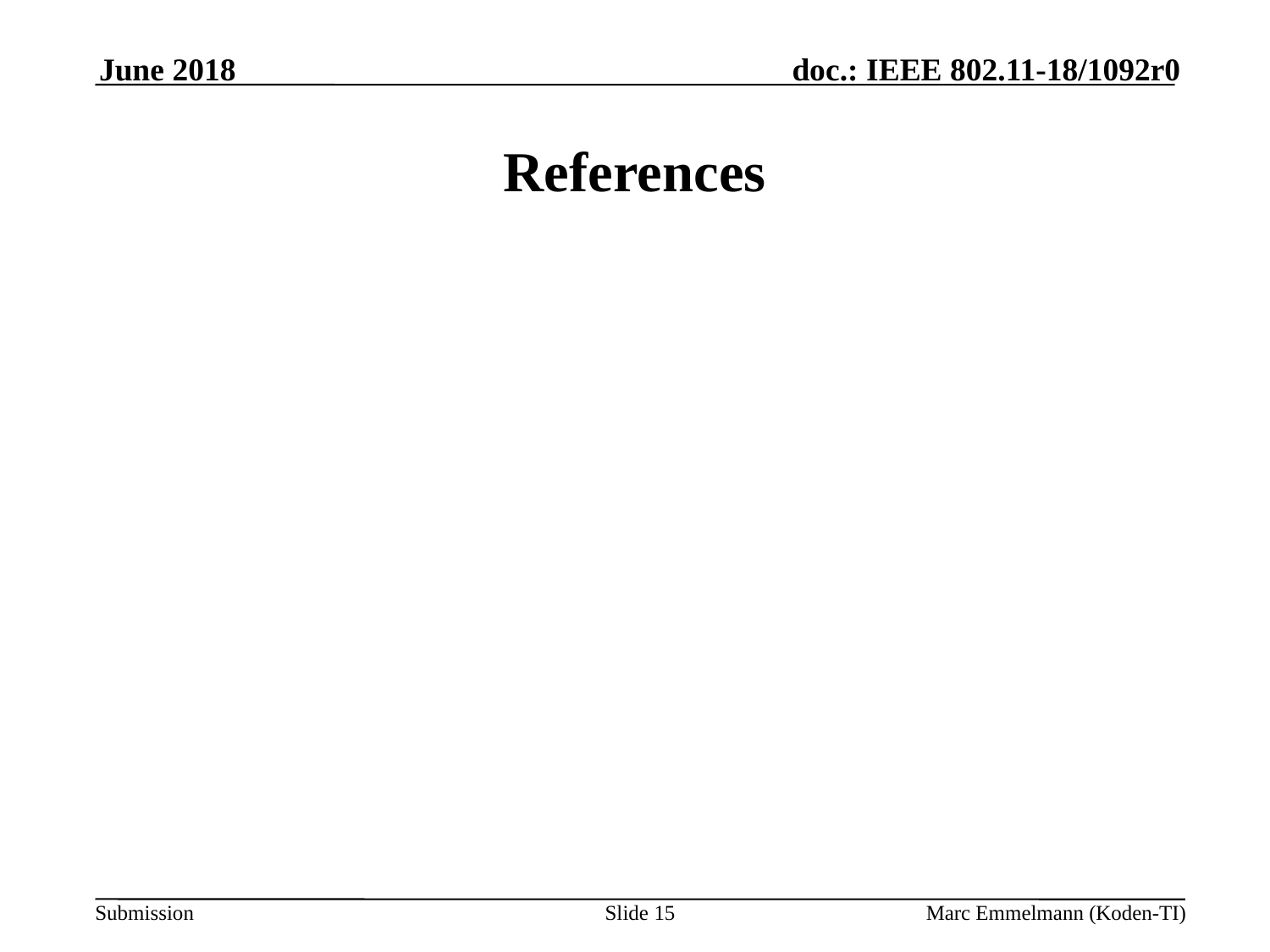

June 2018
# References

Slide 15
Marc Emmelmann (Koden-TI)